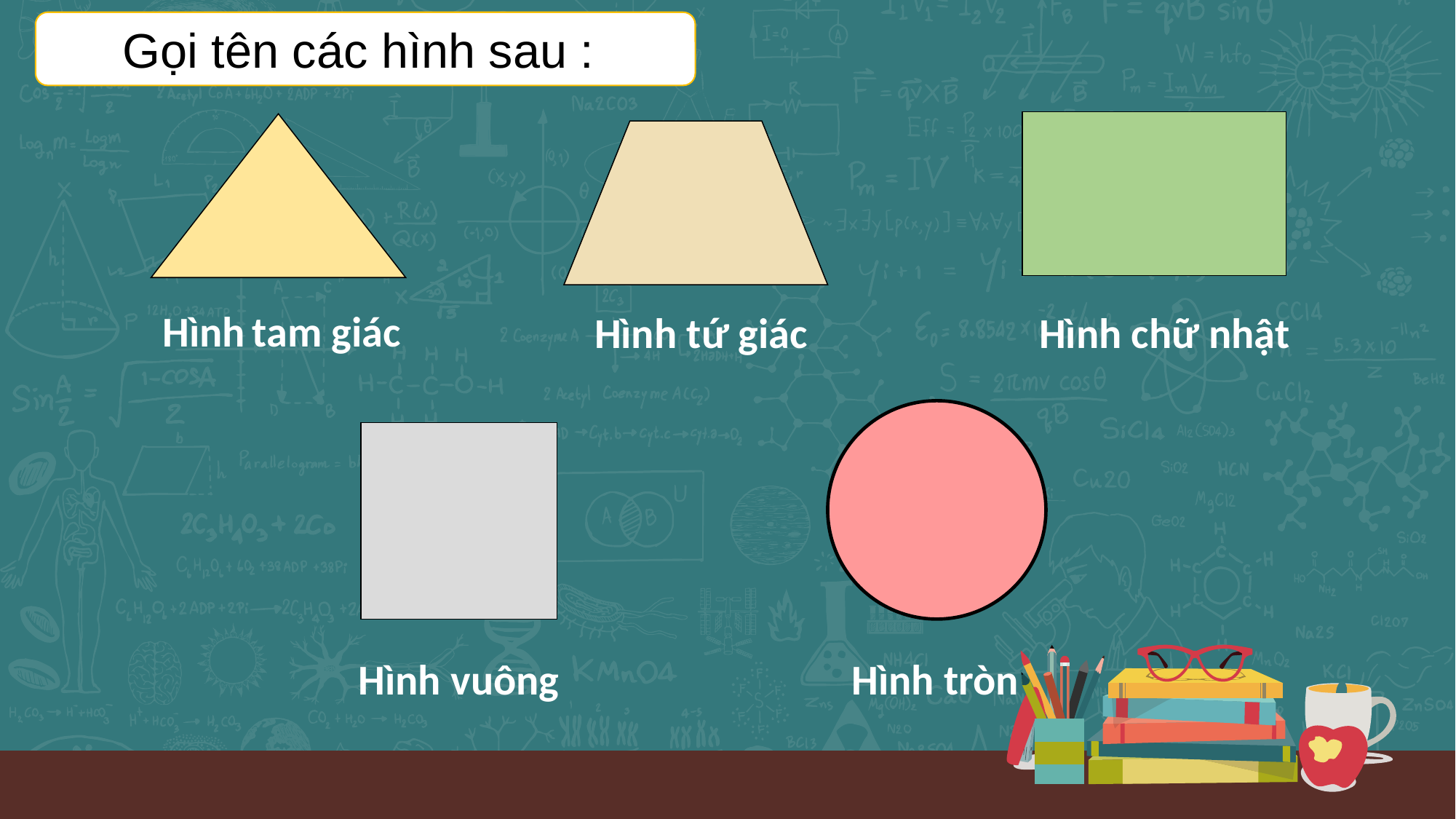

Gọi tên các hình sau :

Hình tam giác
Hình tứ giác
Hình chữ nhật

Hình vuông
Hình tròn